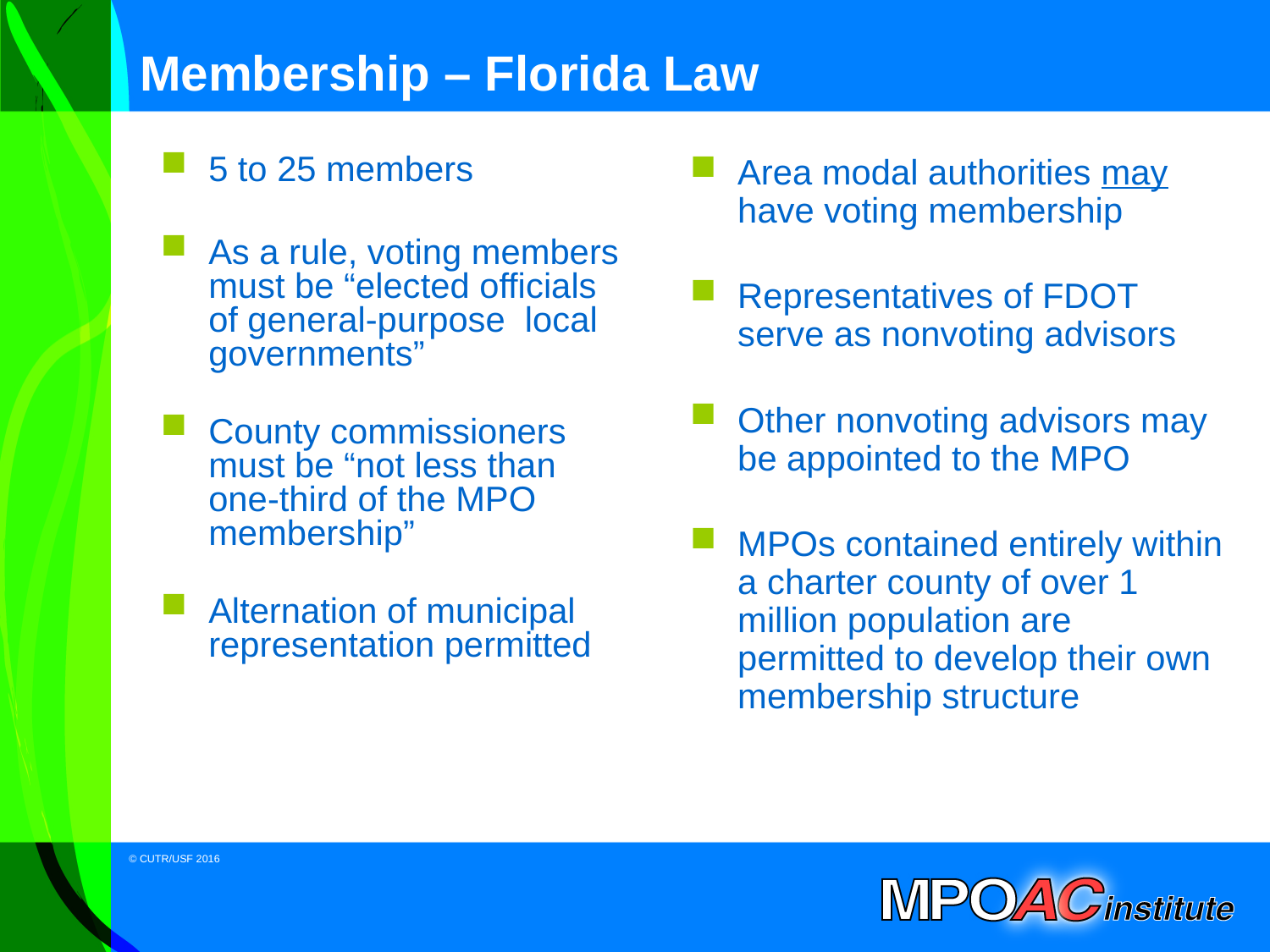

# Membership – Florida Law
5 to 25 members
As a rule, voting members must be “elected officials of general-purpose  local governments”

County commissioners must be “not less than one-third of the MPO membership”

Alternation of municipal representation permitted

Area modal authorities may have voting membership

Representatives of FDOT serve as nonvoting advisors

Other nonvoting advisors may be appointed to the MPO

MPOs contained entirely within a charter county of over 1 million population are permitted to develop their own membership structure